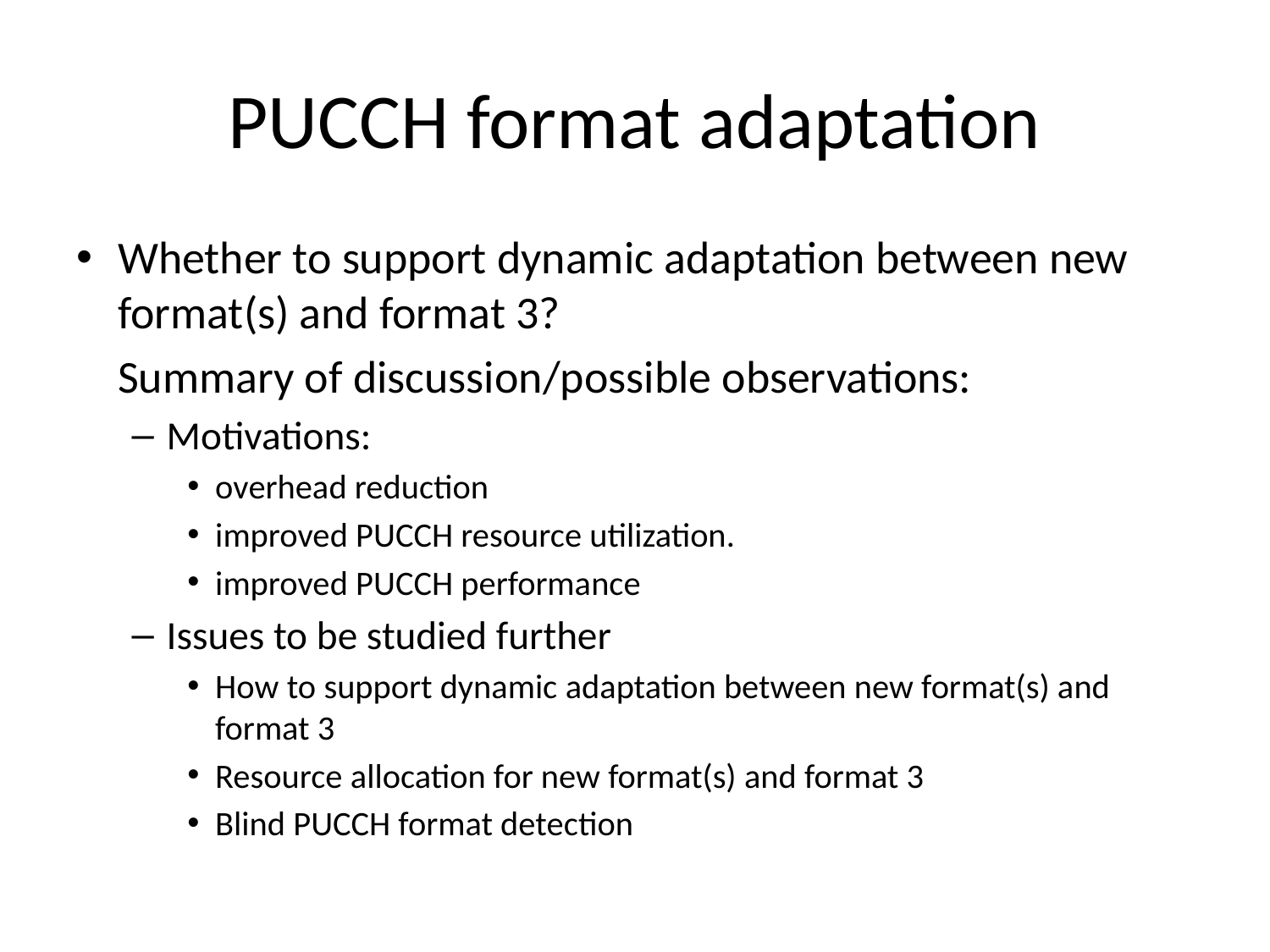

# PUCCH format adaptation
Whether to support dynamic adaptation between new format(s) and format 3?
	Summary of discussion/possible observations:
Motivations:
overhead reduction
improved PUCCH resource utilization.
improved PUCCH performance
Issues to be studied further
How to support dynamic adaptation between new format(s) and format 3
Resource allocation for new format(s) and format 3
Blind PUCCH format detection